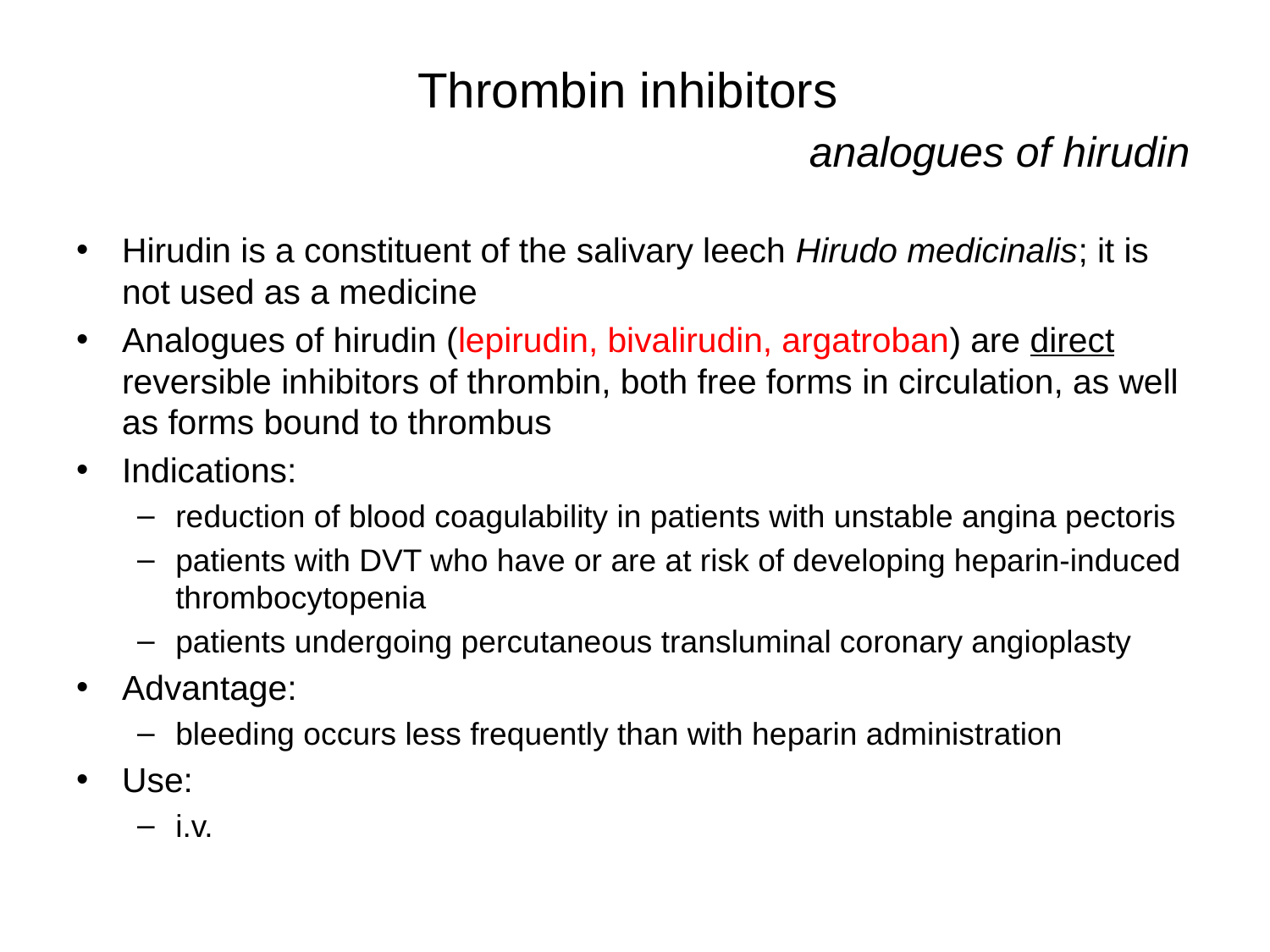

# Thrombin inhibitors analogues of hirudin
Hirudin is a constituent of the salivary leech Hirudo medicinalis; it is not used as a medicine
Analogues of hirudin (lepirudin, bivalirudin, argatroban) are direct reversible inhibitors of thrombin, both free forms in circulation, as well as forms bound to thrombus
Indications:
reduction of blood coagulability in patients with unstable angina pectoris
patients with DVT who have or are at risk of developing heparin-induced thrombocytopenia
patients undergoing percutaneous transluminal coronary angioplasty
Advantage:
bleeding occurs less frequently than with heparin administration
Use:
i.v.